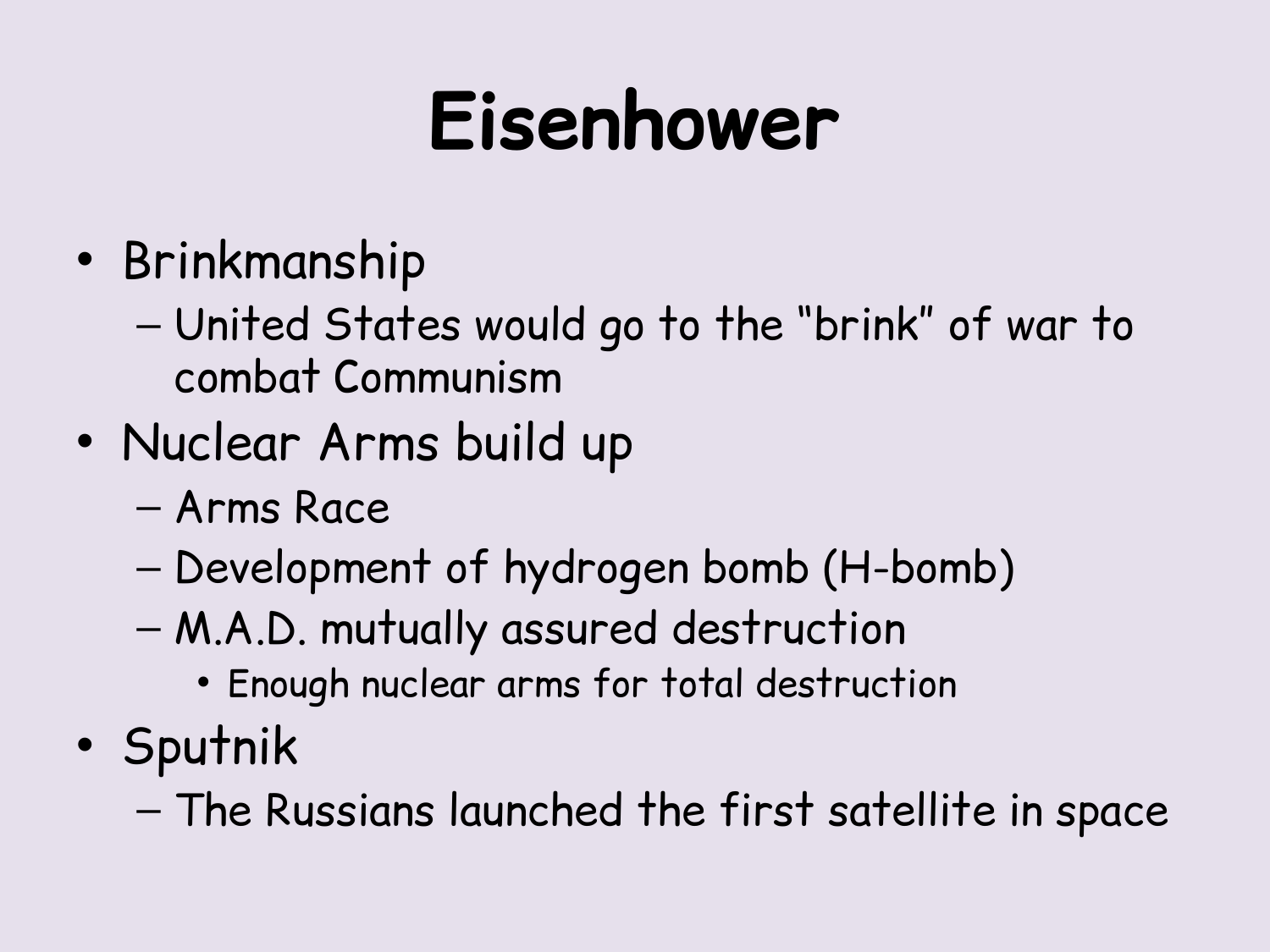

# Eisenhower
Brinkmanship
United States would go to the “brink” of war to combat Communism
Nuclear Arms build up
Arms Race
Development of hydrogen bomb (H-bomb)
M.A.D. mutually assured destruction
Enough nuclear arms for total destruction
Sputnik
The Russians launched the first satellite in space